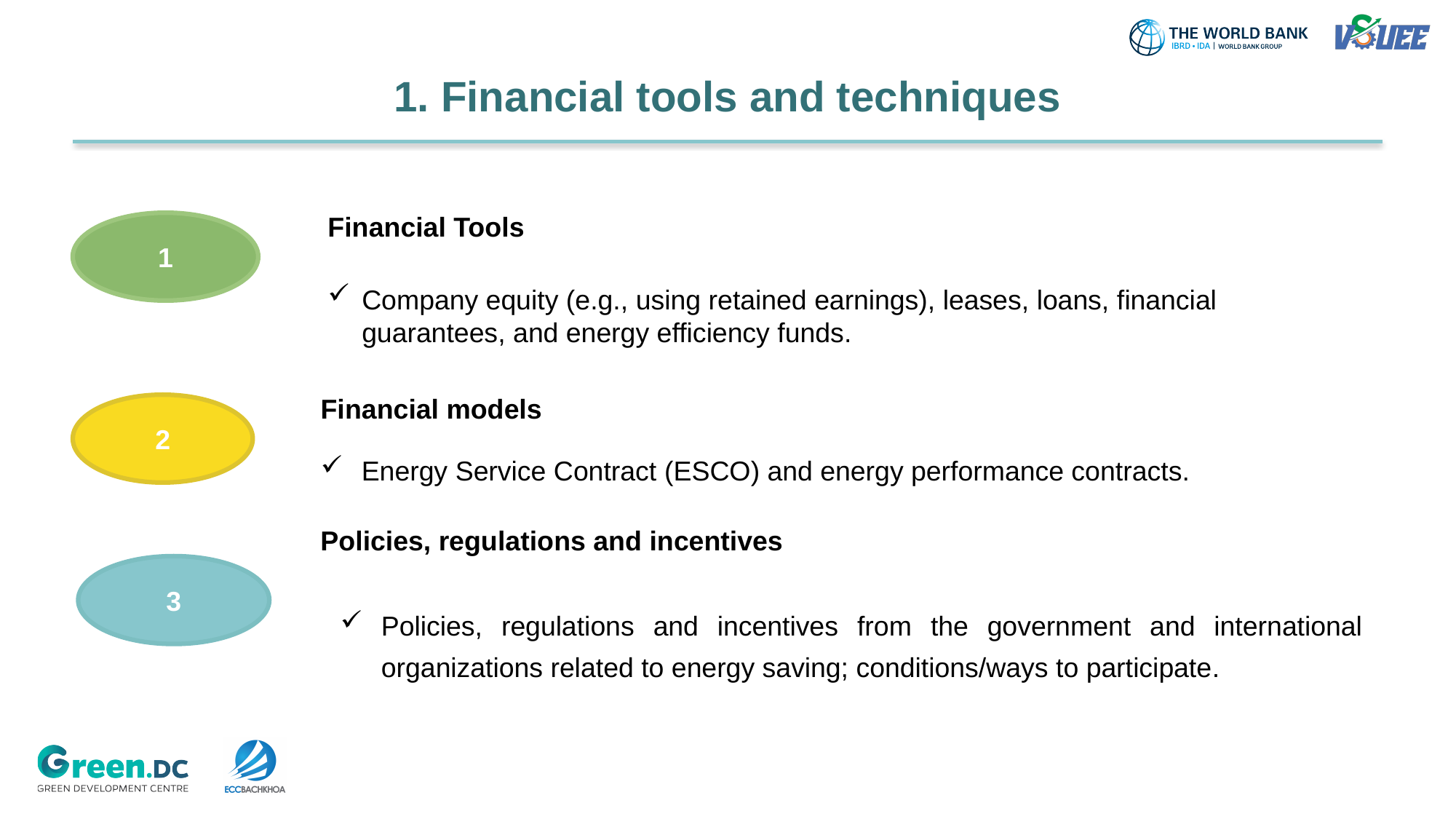

# 1. Financial tools and techniques
Financial Tools
1
Company equity (e.g., using retained earnings), leases, loans, financial guarantees, and energy efficiency funds.
1
3
Financial models
2
Energy Service Contract (ESCO) and energy performance contracts.
Policies, regulations and incentives
3
Policies, regulations and incentives from the government and international organizations related to energy saving; conditions/ways to participate.